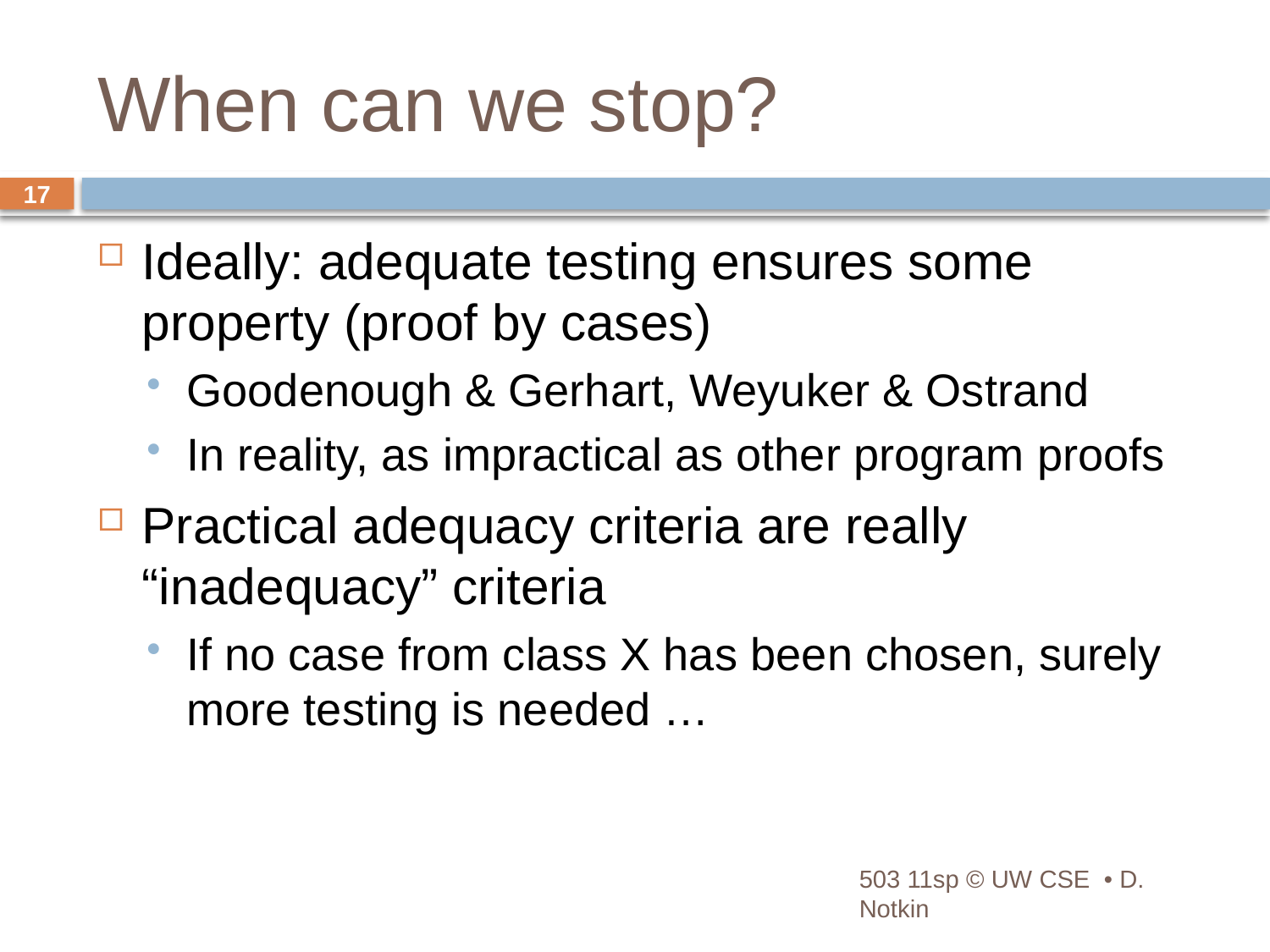

# When can we stop?
17
Ideally: adequate testing ensures some property (proof by cases)
Goodenough & Gerhart, Weyuker & Ostrand
In reality, as impractical as other program proofs
Practical adequacy criteria are really “inadequacy” criteria
If no case from class X has been chosen, surely more testing is needed …
503 11sp © UW CSE  • D. Notkin